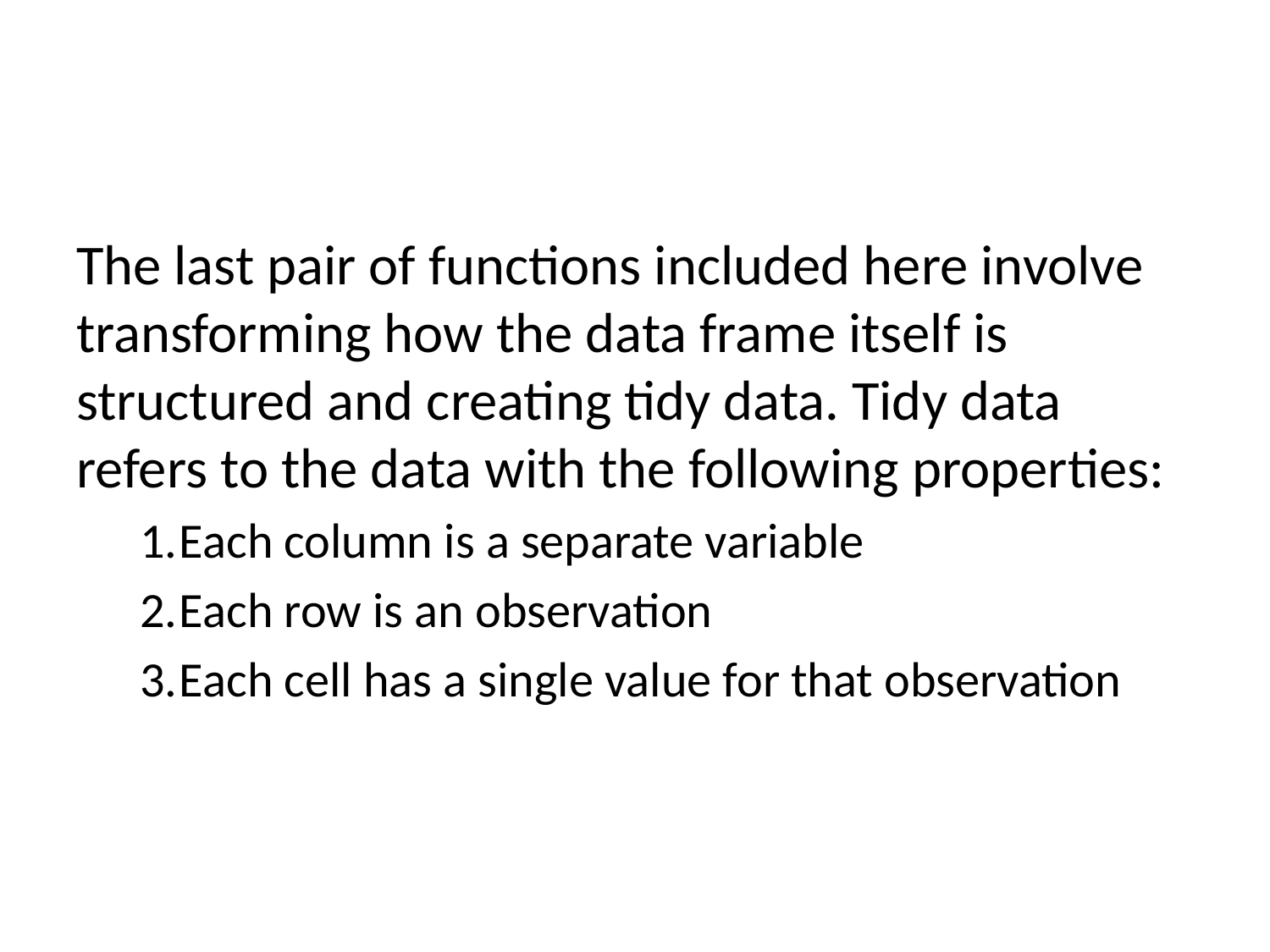

The last pair of functions included here involve transforming how the data frame itself is structured and creating tidy data. Tidy data refers to the data with the following properties:
Each column is a separate variable
Each row is an observation
Each cell has a single value for that observation